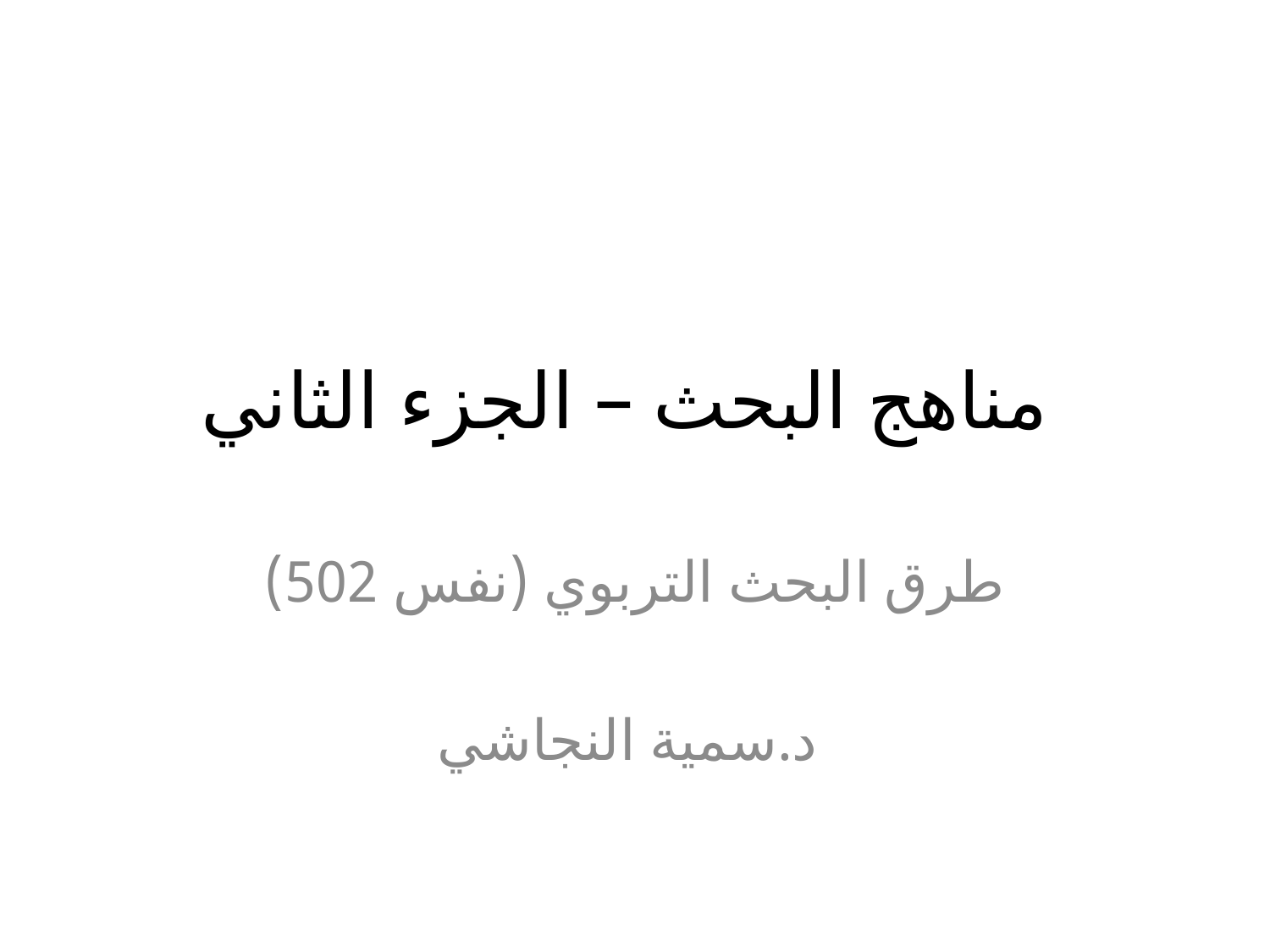

# مناهج البحث – الجزء الثاني
طرق البحث التربوي (نفس 502)

د.سمية النجاشي